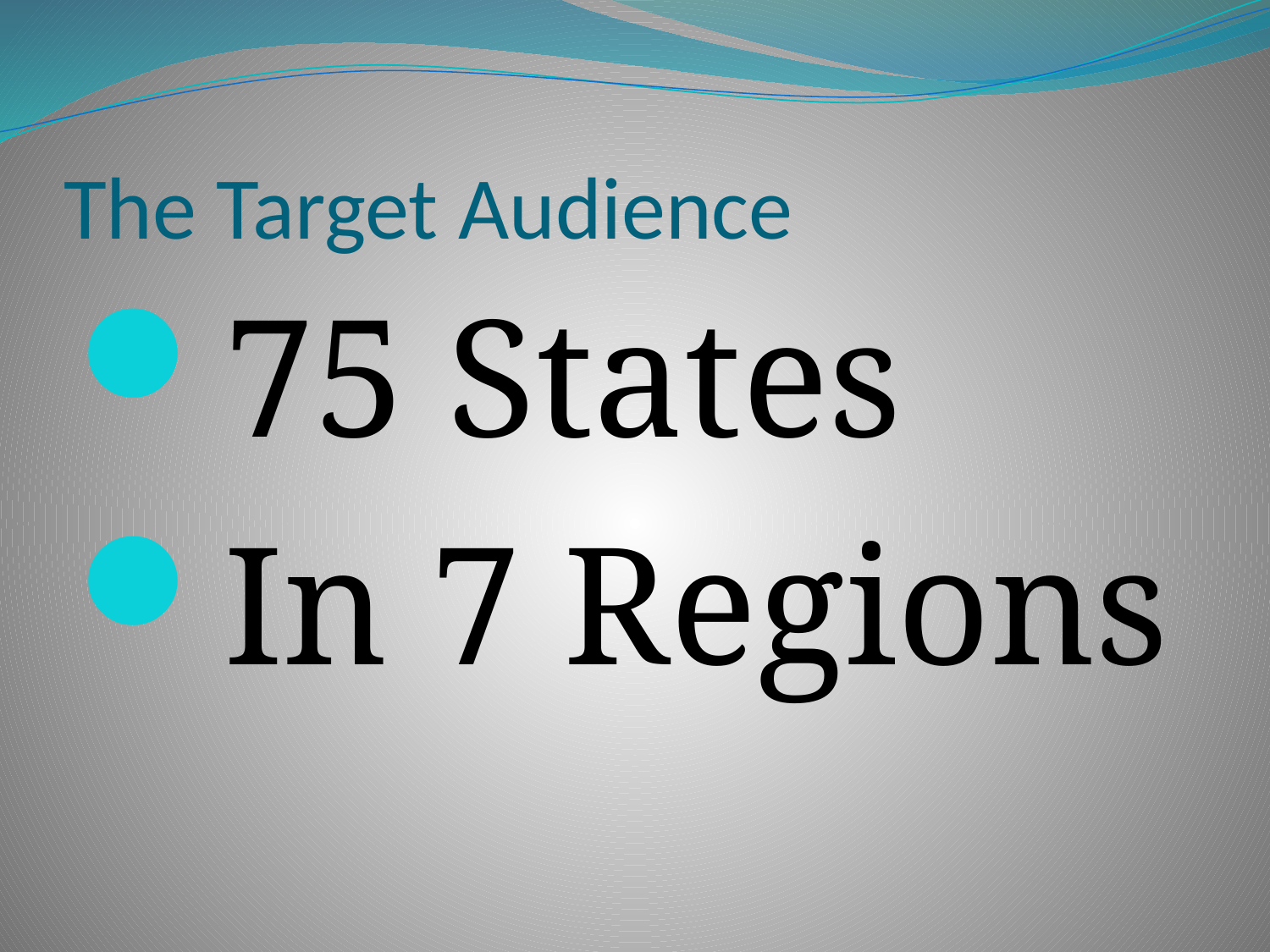

# The Target Audience
75 States
In 7 Regions